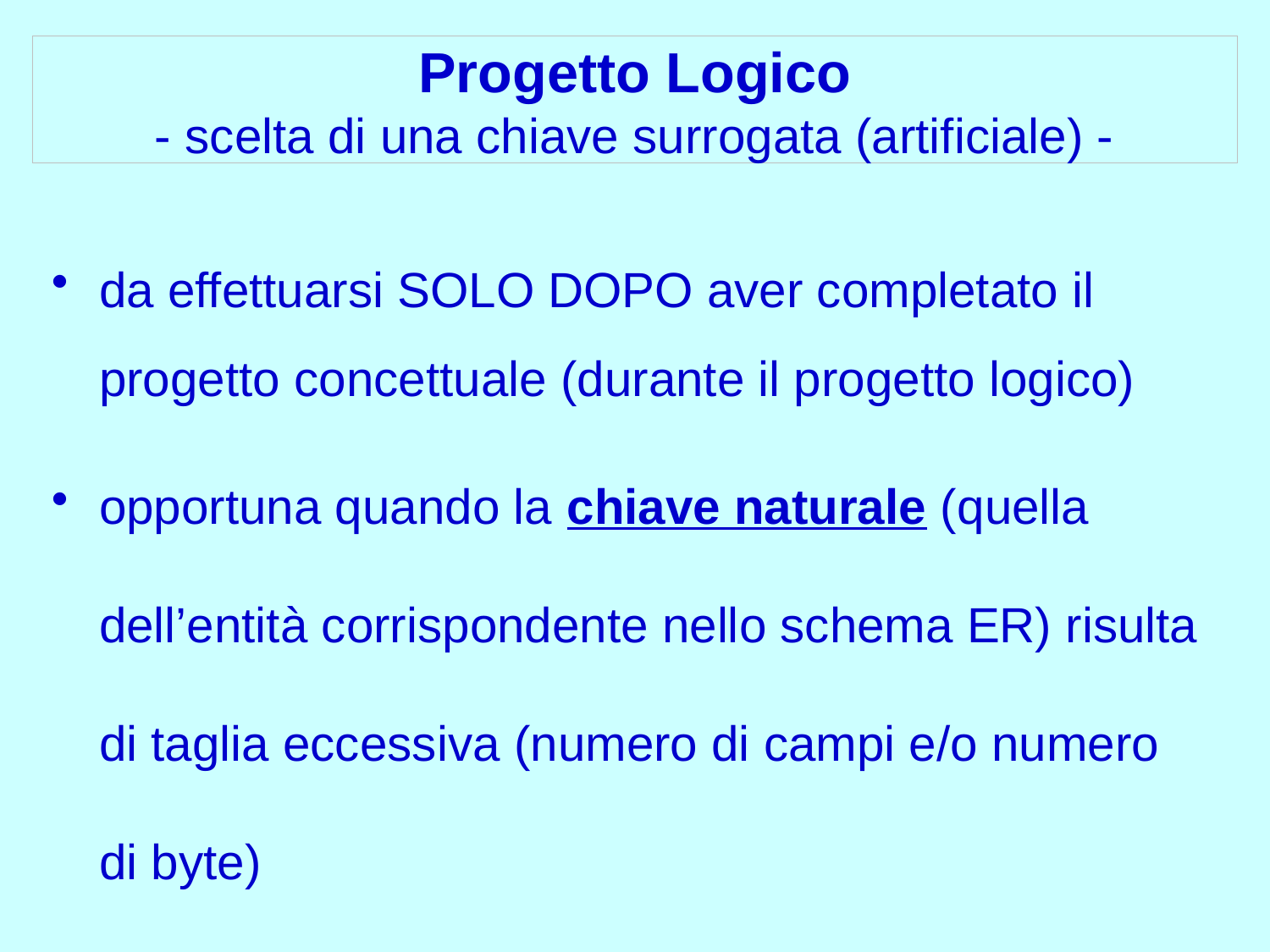

Progetto Logico
- scelta di una chiave surrogata (artificiale) -
da effettuarsi SOLO DOPO aver completato il progetto concettuale (durante il progetto logico)
opportuna quando la chiave naturale (quella dell’entità corrispondente nello schema ER) risulta di taglia eccessiva (numero di campi e/o numero di byte)